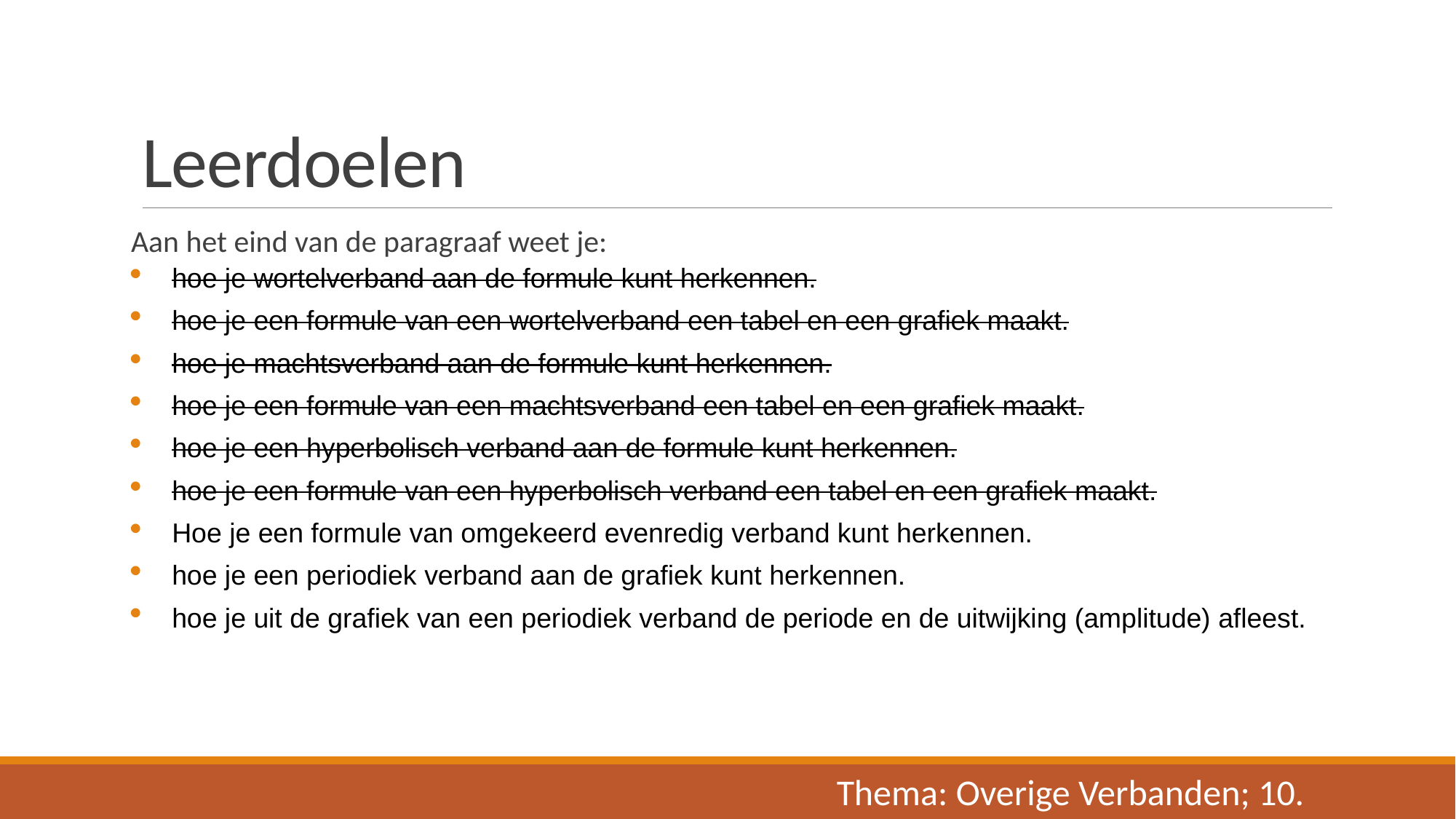

# Leerdoelen
Aan het eind van de paragraaf weet je:
hoe je wortelverband aan de formule kunt herkennen.
hoe je een formule van een wortelverband een tabel en een grafiek maakt.
hoe je machtsverband aan de formule kunt herkennen.
hoe je een formule van een machtsverband een tabel en een grafiek maakt.
hoe je een hyperbolisch verband aan de formule kunt herkennen.
hoe je een formule van een hyperbolisch verband een tabel en een grafiek maakt.
Hoe je een formule van omgekeerd evenredig verband kunt herkennen.
hoe je een periodiek verband aan de grafiek kunt herkennen.
hoe je uit de grafiek van een periodiek verband de periode en de uitwijking (amplitude) afleest.

Thema: Overige Verbanden; 10. Machtsverbanden